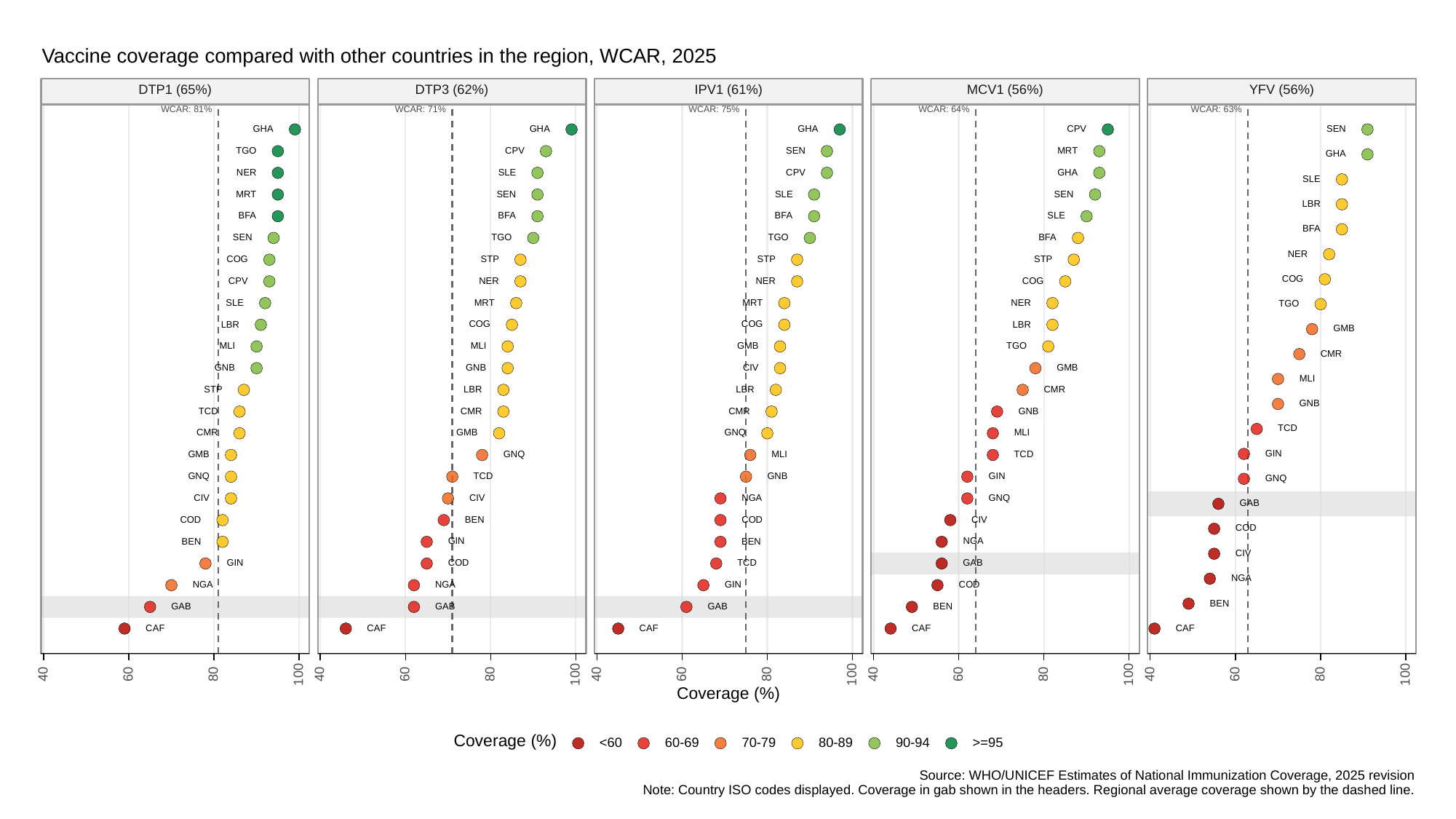

Vaccine coverage compared with other countries in the region, WCAR, 2025

DTP1 (65%)
DTP3 (62%)
IPV1 (61%)
MCV1 (56%)
YFV (56%)

WCAR: 81%
WCAR: 71%
WCAR: 75%
WCAR: 64%
WCAR: 63%

GHA
GHA
GHA
CPV
SEN

TGO
CPV
SEN
MRT

GHA

SLE
CPV
GHA
NER

SLE

SEN
SLE
SEN
MRT

LBR

SLE
BFA
BFA
BFA

BFA

TGO
TGO
SEN
BFA

NER

COG
STP
STP
STP

COG
COG
CPV
NER
NER

SLE
MRT
MRT
NER
TGO

COG
COG
LBR
LBR

GMB

TGO
GMB
MLI
MLI

CMR

GNB
GNB
CIV
GMB

MLI

STP
CMR
LBR
LBR

GNB

TCD
CMR
CMR
GNB

TCD

GNQ
CMR
GMB
MLI

GIN
GNQ
GMB
TCD
MLI

GNQ

TCD
GNB
GIN
GNQ

GNQ
CIV
CIV
NGA

GAB

COD
COD
CIV
BEN

COD

GIN
NGA
BEN
BEN

CIV

COD
GIN
TCD
GAB

NGA

COD
NGA
NGA
GIN

BEN

GAB
GAB
GAB
BEN

CAF
CAF
CAF
CAF
CAF

40
60
80
100
40
60
80
100
40
60
80
100
40
60
80
100
40
60
80
100
Coverage (%)
Coverage (%)

<60
60-69
70-79
80-89
90-94
>=95
Source: WHO/UNICEF Estimates of National Immunization Coverage, 2025 revision
Note: Country ISO codes displayed. Coverage in gab shown in the headers. Regional average coverage shown by the dashed line.